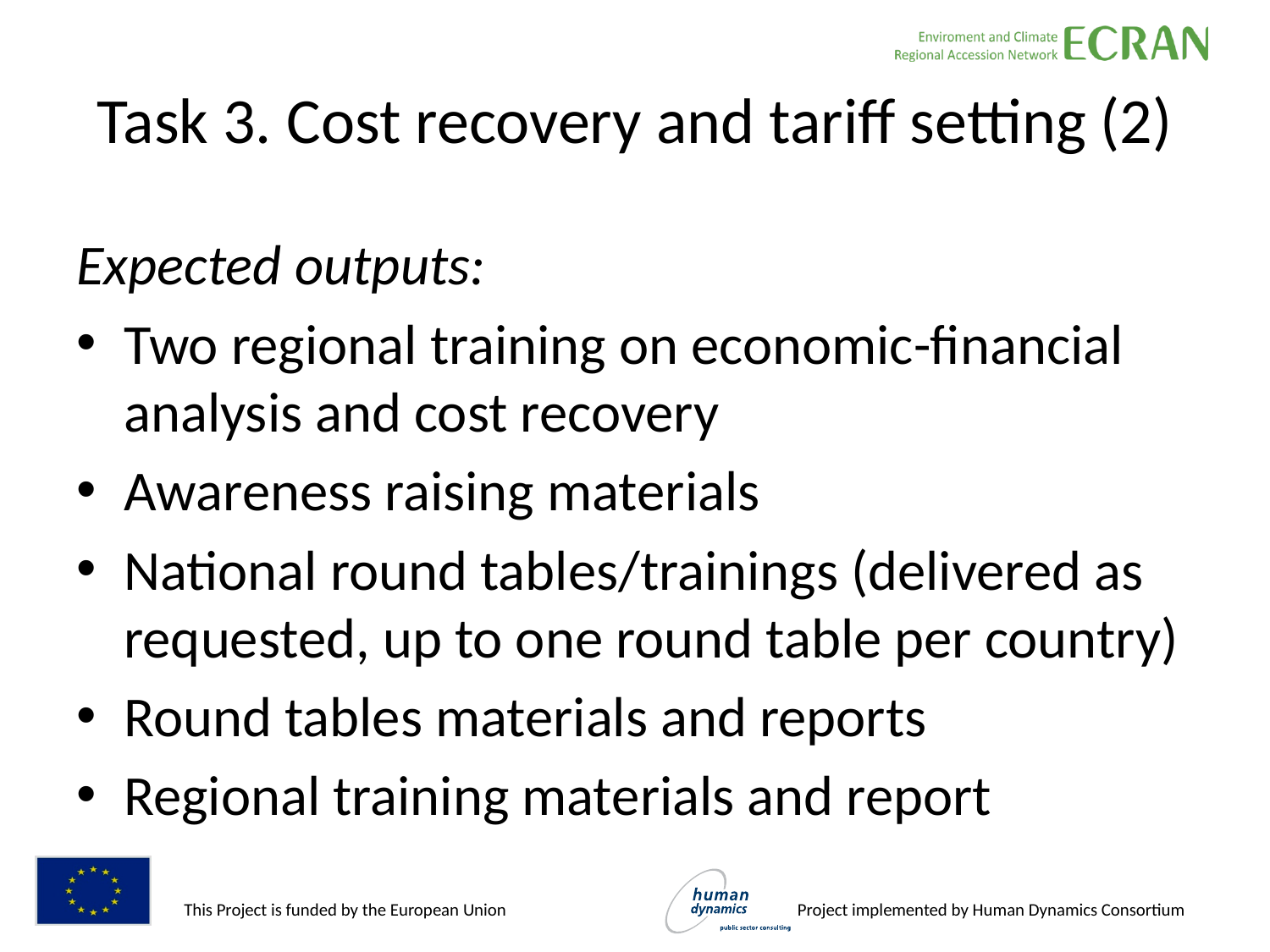

# Task 3. Cost recovery and tariff setting (2)
Expected outputs:
Two regional training on economic-financial analysis and cost recovery
Awareness raising materials
National round tables/trainings (delivered as requested, up to one round table per country)
Round tables materials and reports
Regional training materials and report